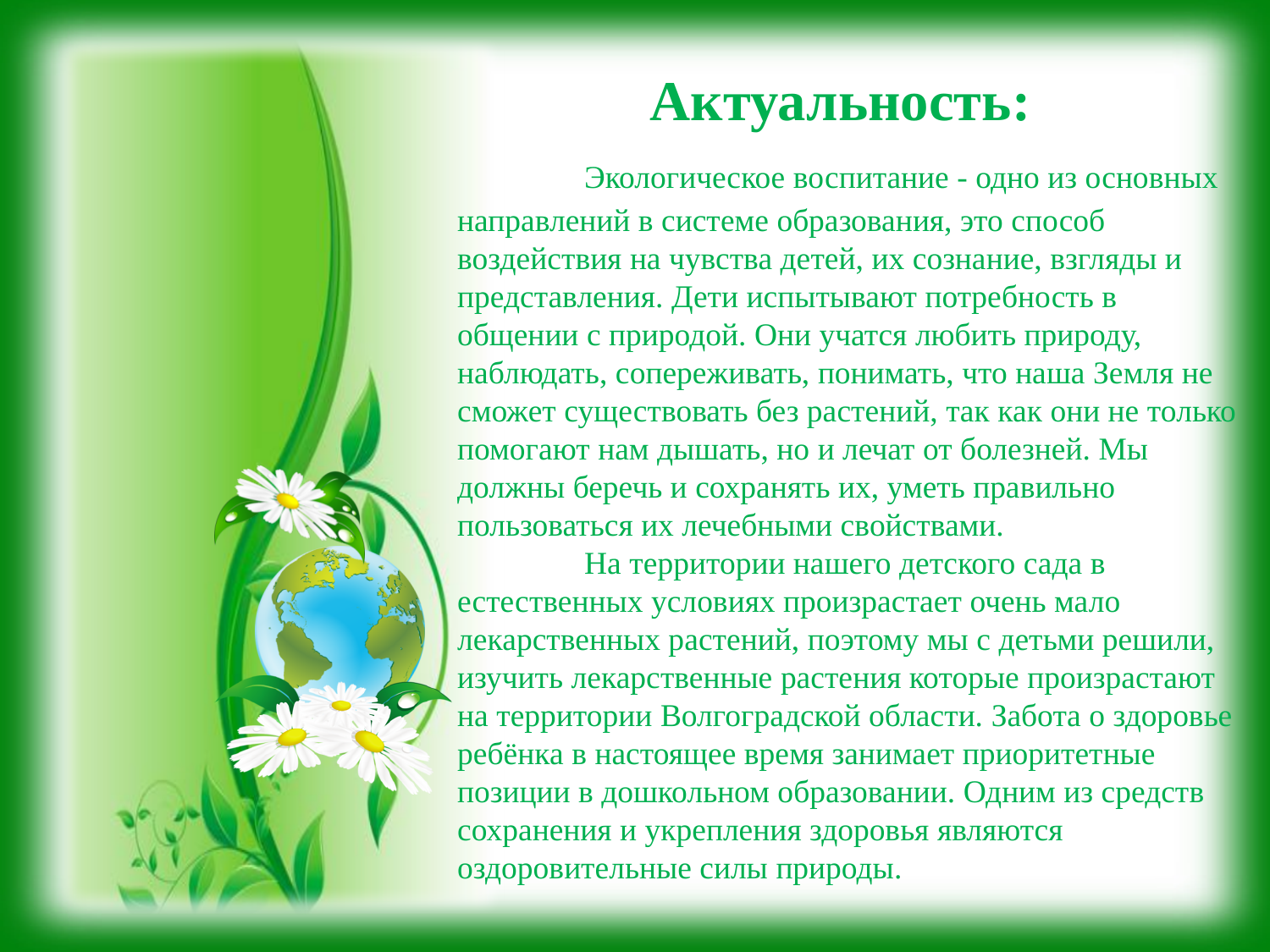

Актуальность:
	Экологическое воспитание - одно из основных направлений в системе образования, это способ воздействия на чувства детей, их сознание, взгляды и представления. Дети испытывают потребность в общении с природой. Они учатся любить природу, наблюдать, сопереживать, понимать, что наша Земля не сможет существовать без растений, так как они не только помогают нам дышать, но и лечат от болезней. Мы должны беречь и сохранять их, уметь правильно пользоваться их лечебными свойствами.
	На территории нашего детского сада в естественных условиях произрастает очень мало лекарственных растений, поэтому мы с детьми решили, изучить лекарственные растения которые произрастают на территории Волгоградской области. Забота о здоровье ребёнка в настоящее время занимает приоритетные позиции в дошкольном образовании. Одним из средств сохранения и укрепления здоровья являются оздоровительные силы природы.